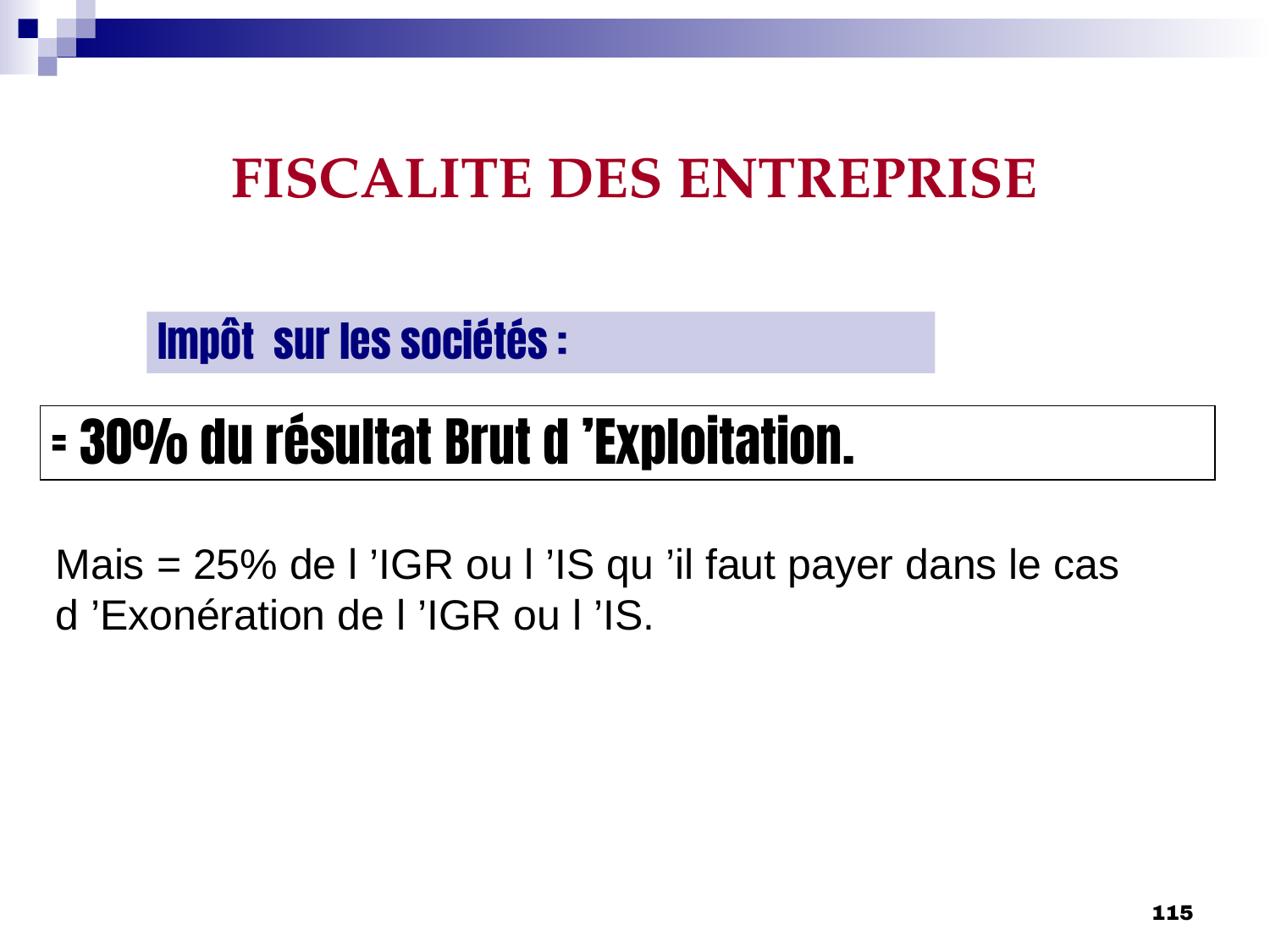

# FISCALITE DES ENTREPRISE
Impôt  sur les sociétés :
= 30% du résultat Brut d ’Exploitation.
Mais = 25% de l ’IGR ou l ’IS qu ’il faut payer dans le cas d ’Exonération de l ’IGR ou l ’IS.
115